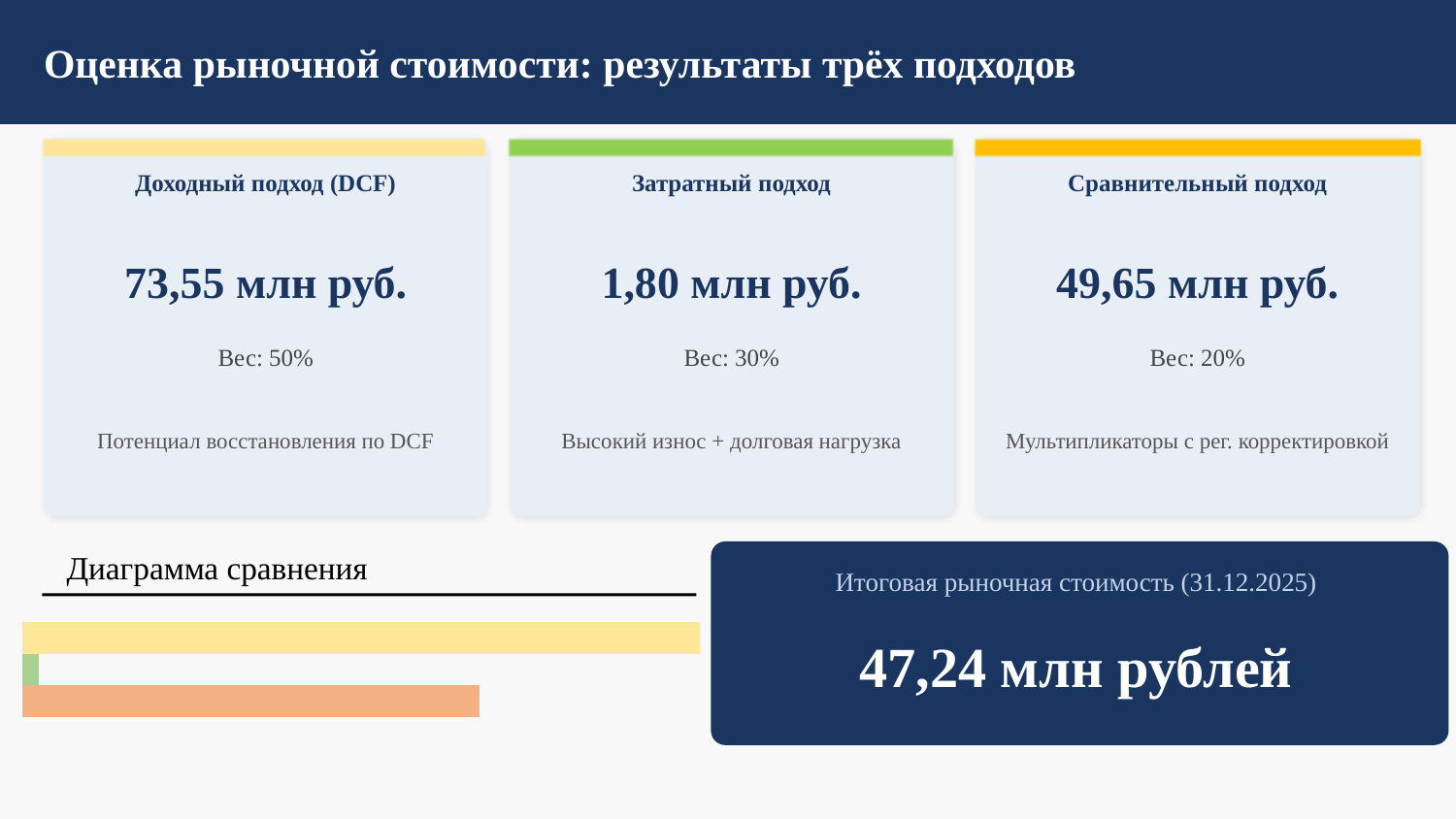

Оценка рыночной стоимости: результаты трёх подходов

### Chart

| Category | Ряд 1 | Ряд 2 | Ряд 3 |
|---|---|---|---|
| Категория 1 | 49.6 | 1.8 | 73.5 |

Доходный подход (DCF)
Затратный подход
Сравнительный подход
73,55 млн руб.
1,80 млн руб.
49,65 млн руб.
Вес: 50%
Вес: 30%
Вес: 20%
Потенциал восстановления по DCF
Высокий износ + долговая нагрузка
Мультипликаторы с рег. корректировкой
Диаграмма сравнения

Итоговая рыночная стоимость (31.12.2025)

47,24 млн рублей